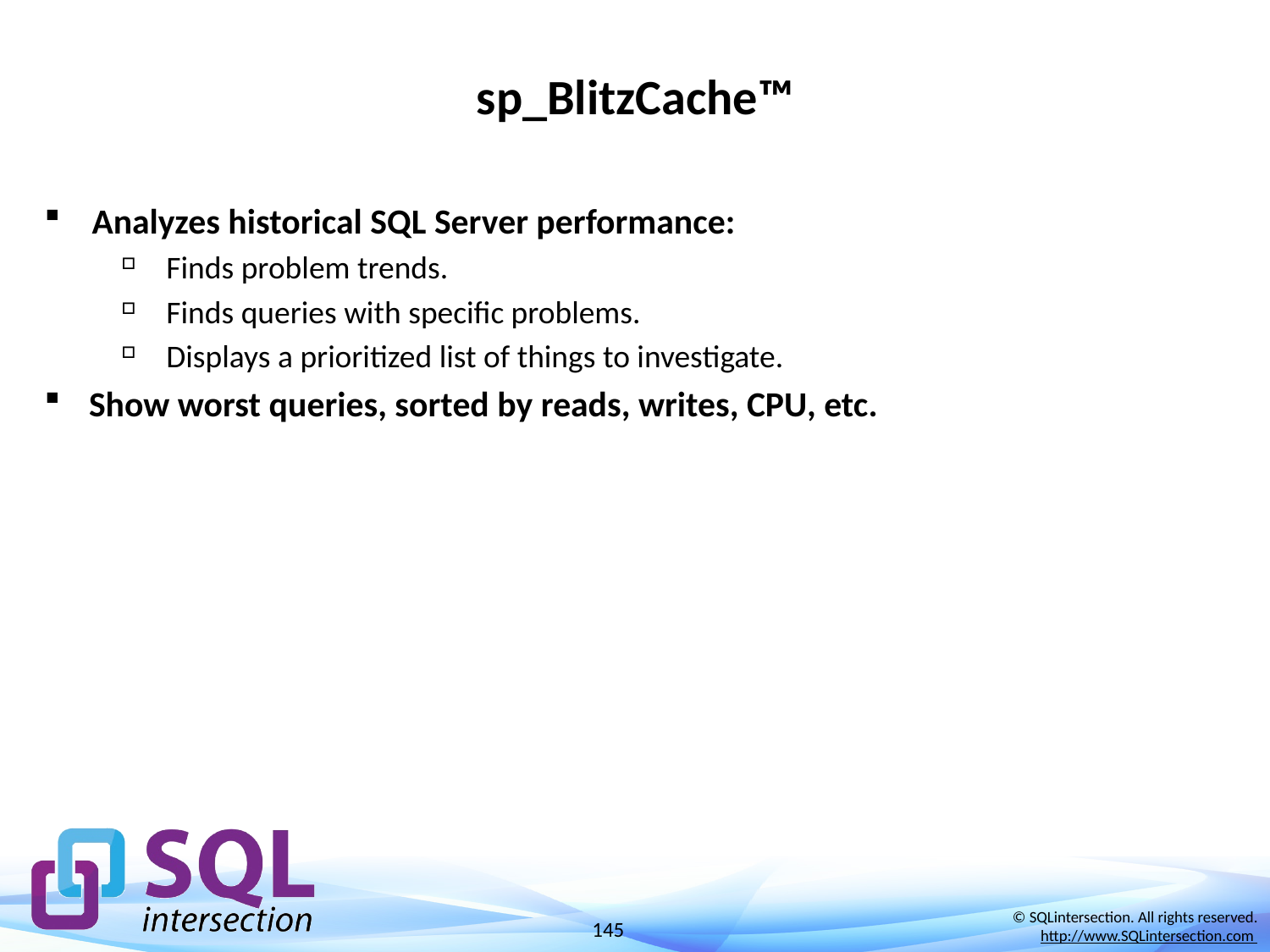

# sp_BlitzCache™
Analyzes historical SQL Server performance:
Finds problem trends.
Finds queries with specific problems.
Displays a prioritized list of things to investigate.
Show worst queries, sorted by reads, writes, CPU, etc.